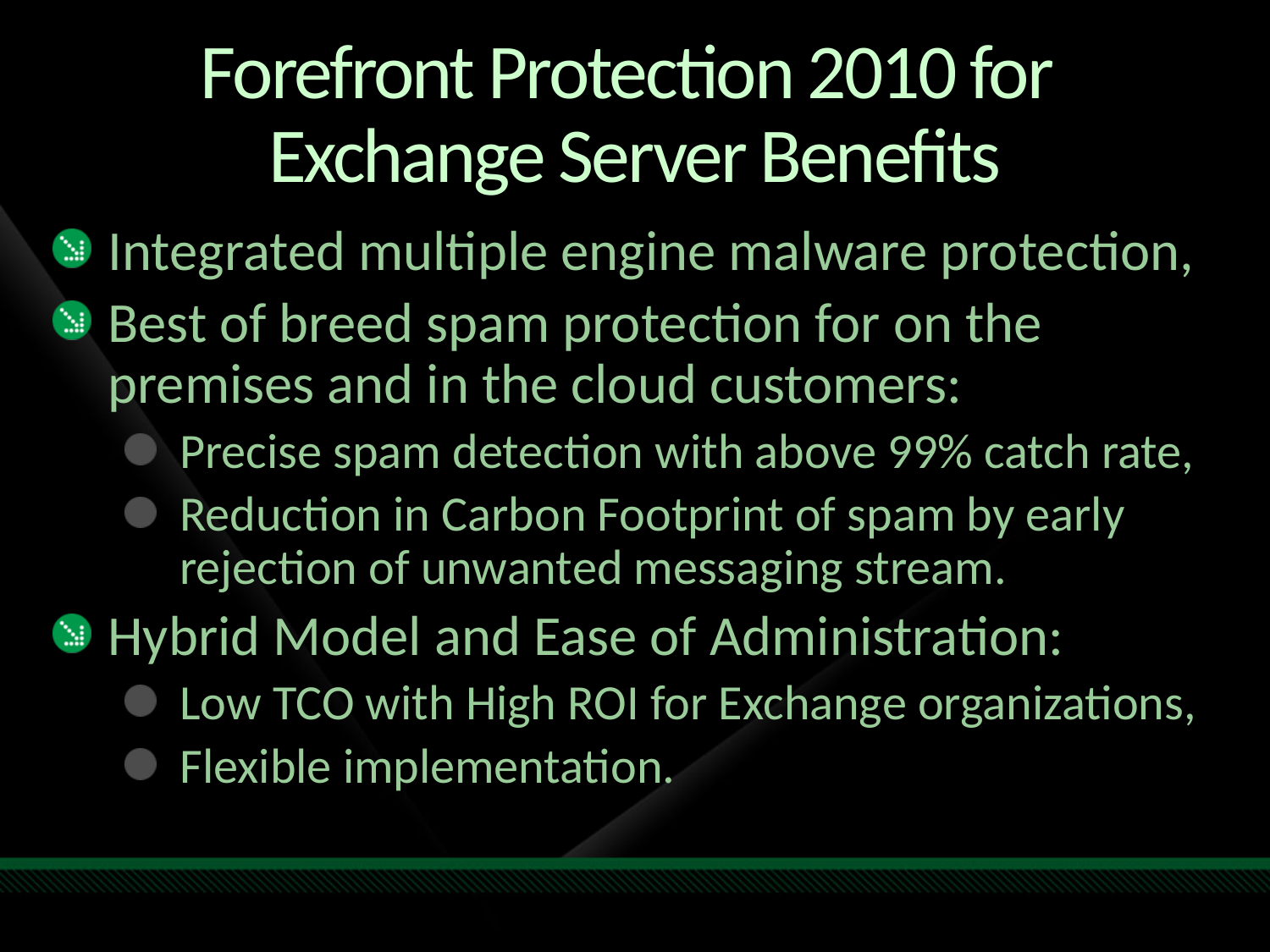

# Forefront Protection 2010 for Exchange Server Benefits
Integrated multiple engine malware protection,
Best of breed spam protection for on the premises and in the cloud customers:
Precise spam detection with above 99% catch rate,
Reduction in Carbon Footprint of spam by early rejection of unwanted messaging stream.
Hybrid Model and Ease of Administration:
Low TCO with High ROI for Exchange organizations,
Flexible implementation.